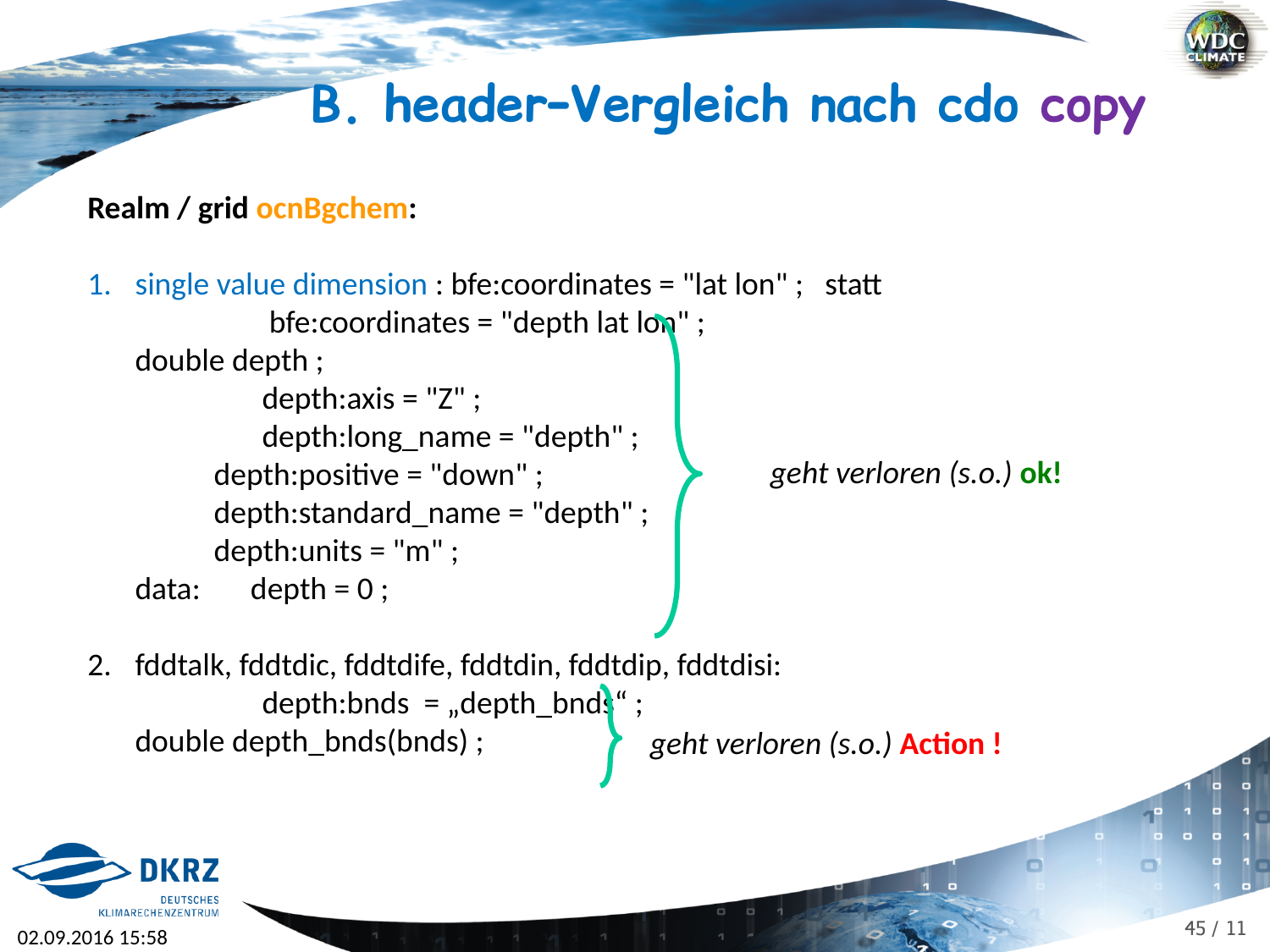

B. header–Vergleich nach cdo copy
Realm / grid ocnBgchem:

single value dimension : bfe:coordinates = "lat lon" ;   statt
	 bfe:coordinates = "depth lat lon" ;
double depth ;
	depth:axis = "Z" ;
	depth:long_name = "depth" ;
           depth:positive = "down" ;
           depth:standard_name = "depth" ;
           depth:units = "m" ;
data:       depth = 0 ;
fddtalk, fddtdic, fddtdife, fddtdin, fddtdip, fddtdisi:
	depth:bnds  = „depth_bnds“ ;
double depth_bnds(bnds) ;

geht verloren (s.o.) ok!

  geht verloren (s.o.) Action !